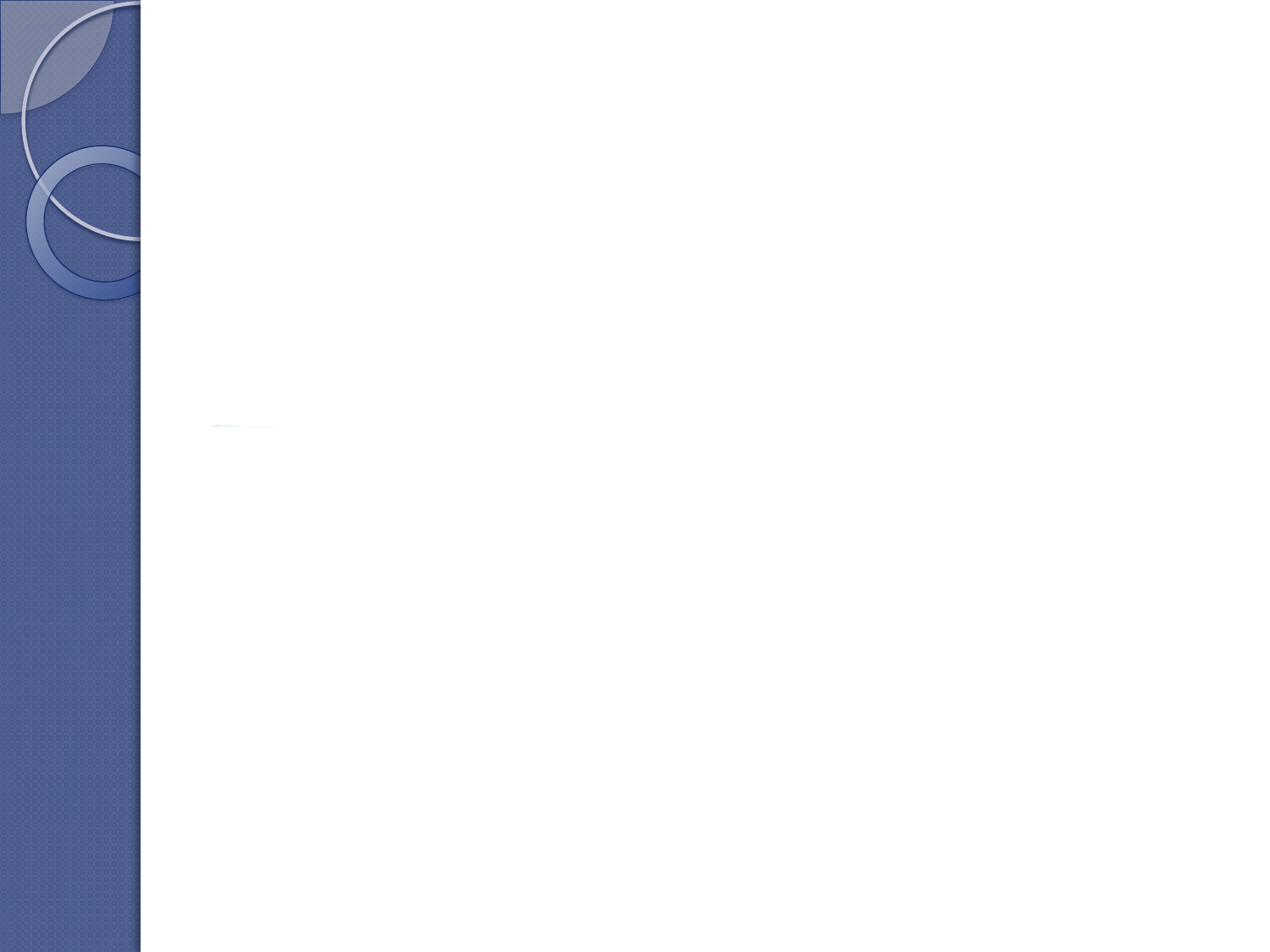

# Orientações: 1-Coerência entre conteúdo, objetivos e metodologia proposta. 2- Definir instrumentos e critérios para a aquisição e garantia da aprendizagem. 3- Os métodos avaliativos devem ser condizentes com os objetivos e com os conteúdos ensinados e os instrumentos e critérios utilizados na avaliação devem ser claramente especificados.